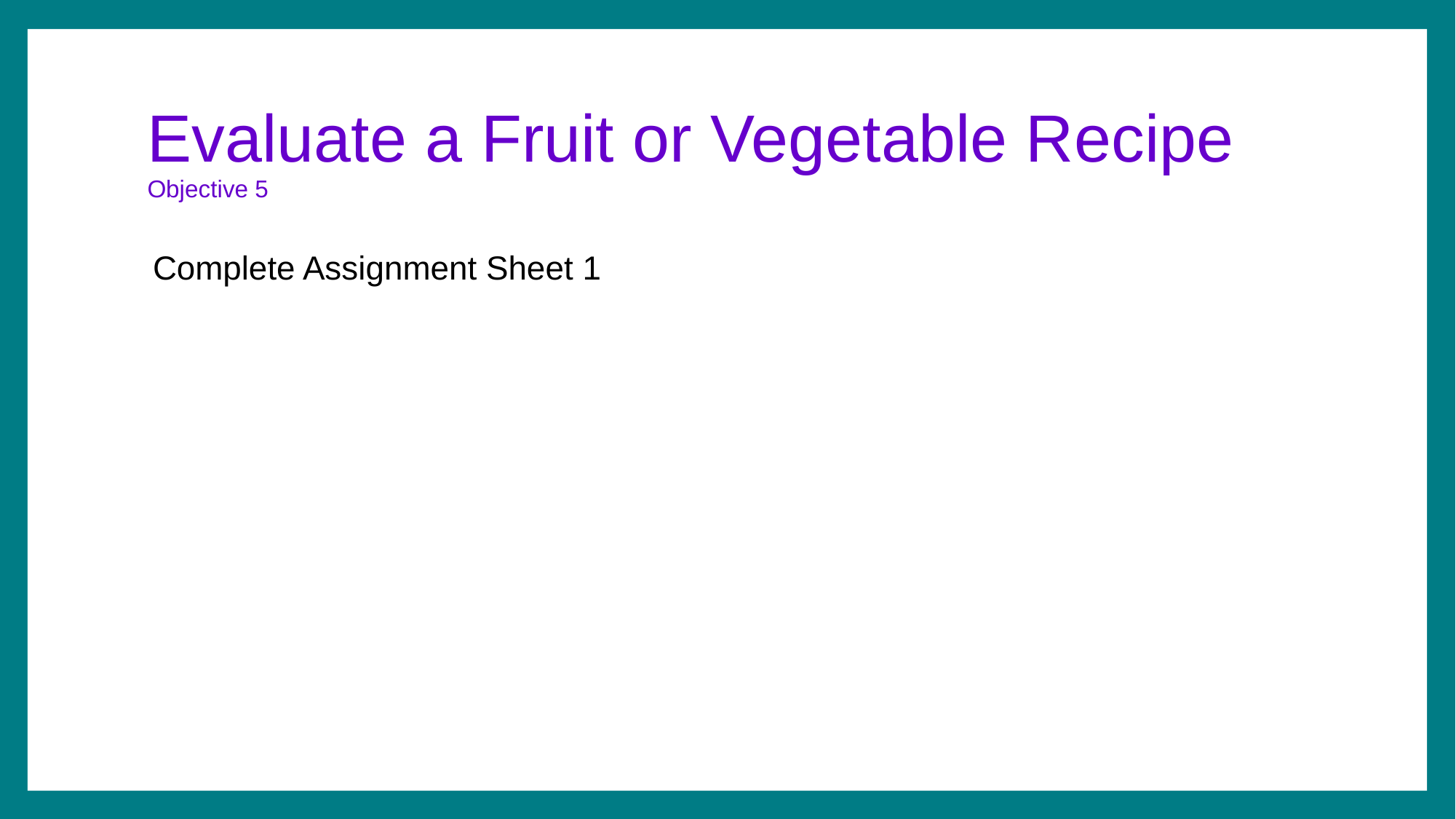

# Evaluate a Fruit or Vegetable Recipe Objective 5
Complete Assignment Sheet 1